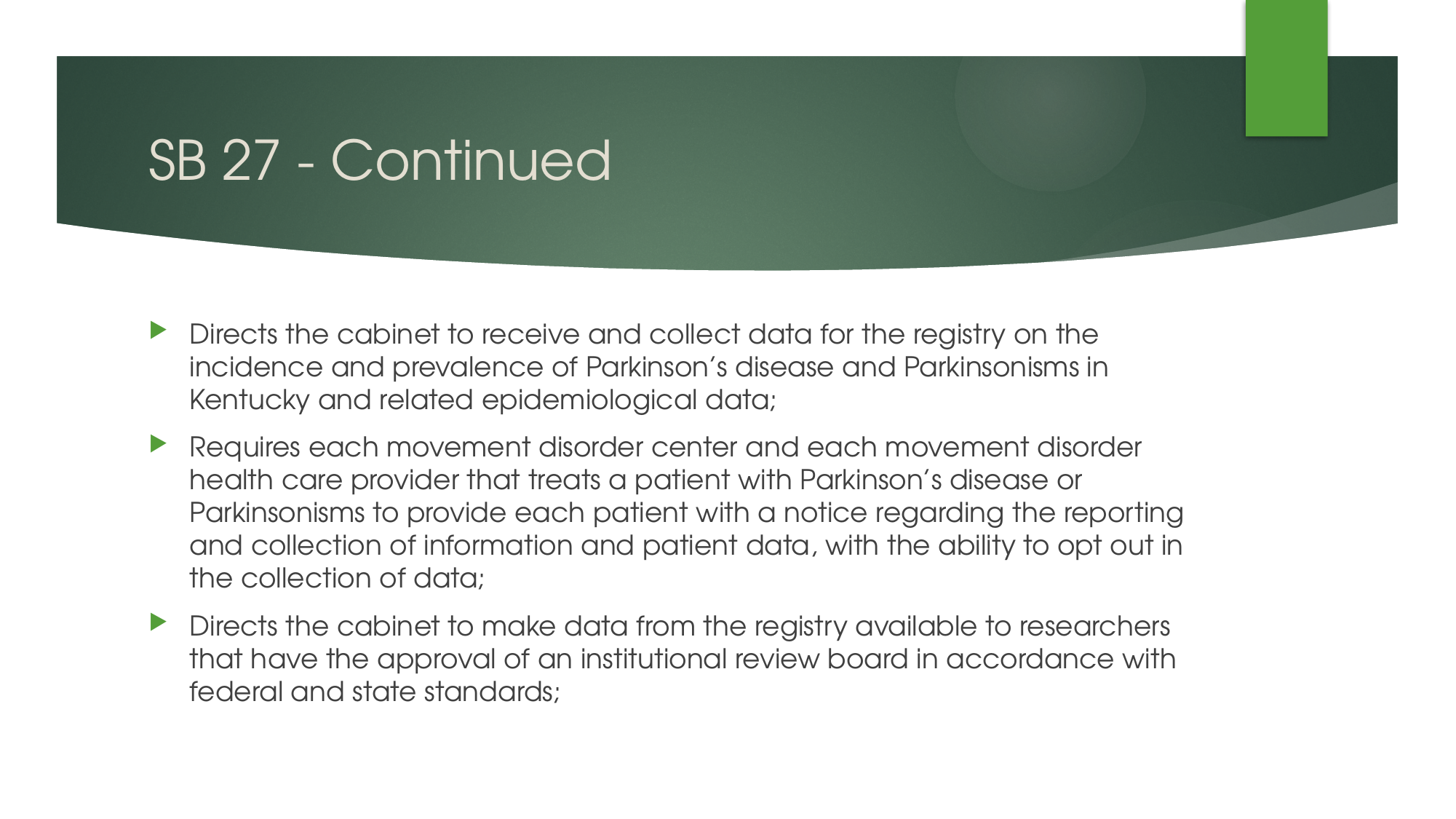

# SB 27 - Continued
Directs the cabinet to receive and collect data for the registry on the incidence and prevalence of Parkinson’s disease and Parkinsonisms in Kentucky and related epidemiological data;
Requires each movement disorder center and each movement disorder health care provider that treats a patient with Parkinson’s disease or Parkinsonisms to provide each patient with a notice regarding the reporting and collection of information and patient data, with the ability to opt out in the collection of data;
Directs the cabinet to make data from the registry available to researchers that have the approval of an institutional review board in accordance with federal and state standards;